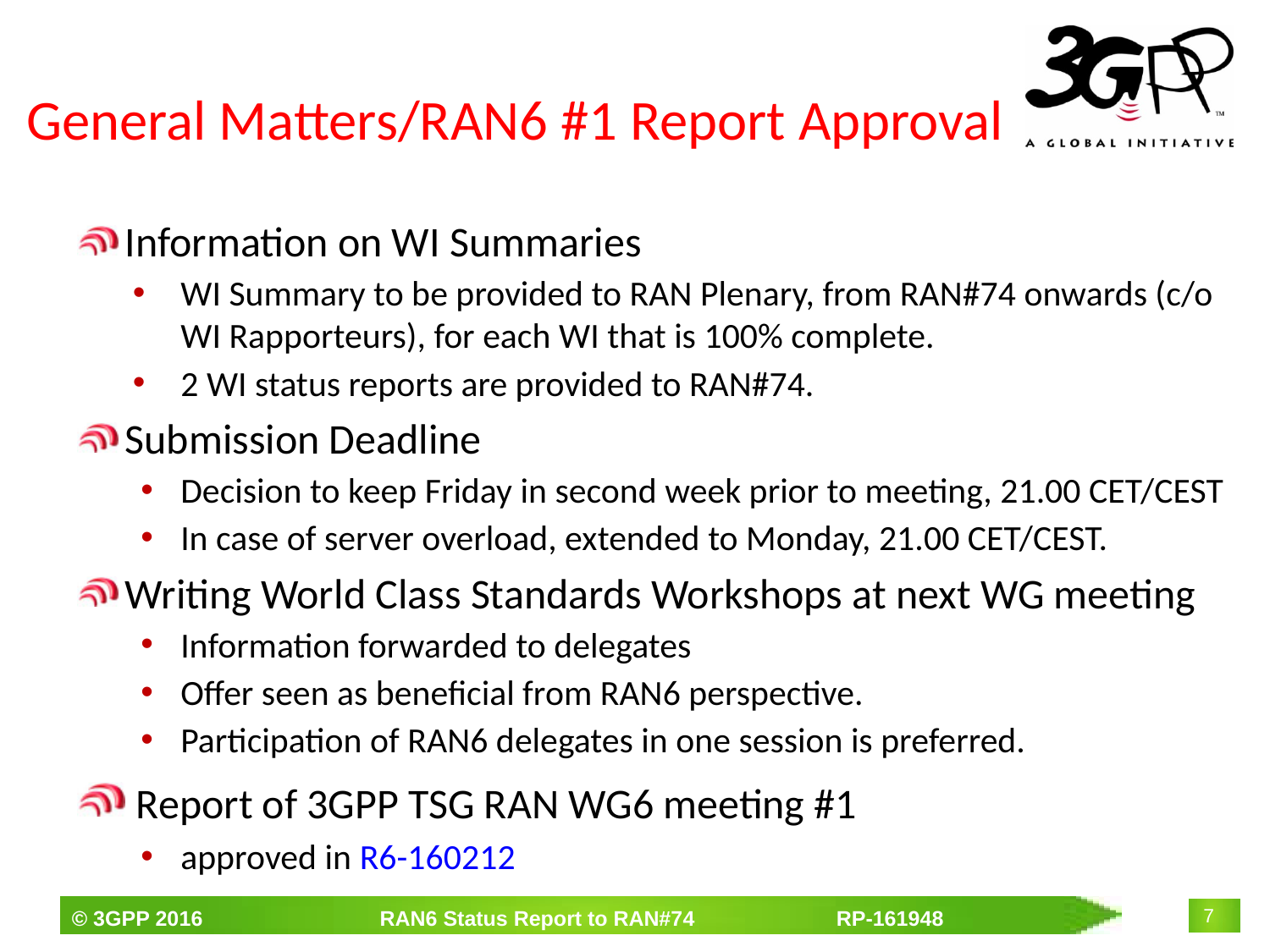

# General Matters/RAN6 #1 Report Approval
Information on WI Summaries
WI Summary to be provided to RAN Plenary, from RAN#74 onwards (c/o WI Rapporteurs), for each WI that is 100% complete.
2 WI status reports are provided to RAN#74.
Submission Deadline
Decision to keep Friday in second week prior to meeting, 21.00 CET/CEST
In case of server overload, extended to Monday, 21.00 CET/CEST.
Writing World Class Standards Workshops at next WG meeting
Information forwarded to delegates
Offer seen as beneficial from RAN6 perspective.
Participation of RAN6 delegates in one session is preferred.
 Report of 3GPP TSG RAN WG6 meeting #1
approved in R6-160212